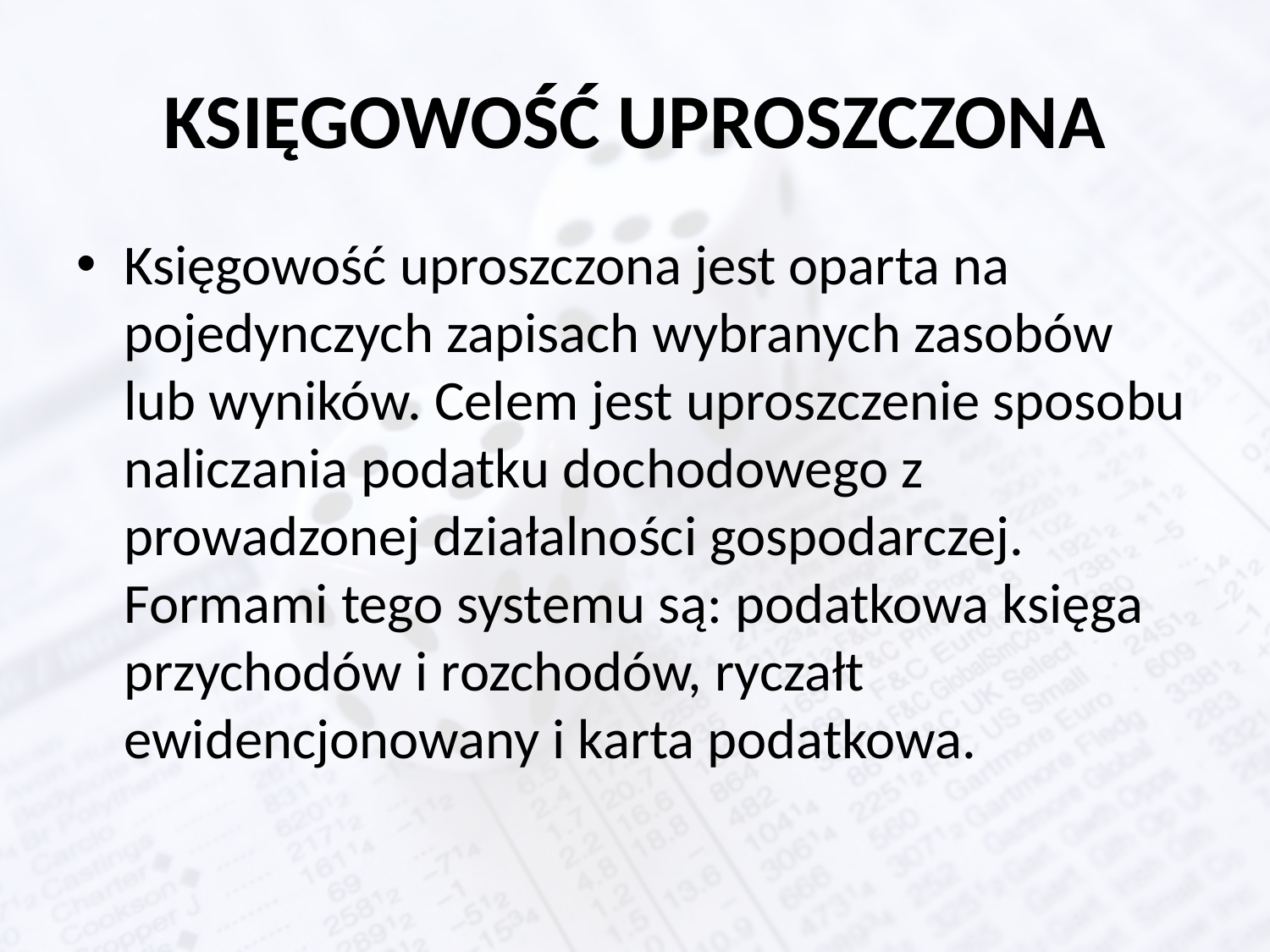

# KSIĘGOWOŚĆ UPROSZCZONA
Księgowość uproszczona jest oparta na pojedynczych zapisach wybranych zasobów lub wyników. Celem jest uproszczenie sposobu naliczania podatku dochodowego z prowadzonej działalności gospodarczej. Formami tego systemu są: podatkowa księga przychodów i rozchodów, ryczałt ewidencjonowany i karta podatkowa.